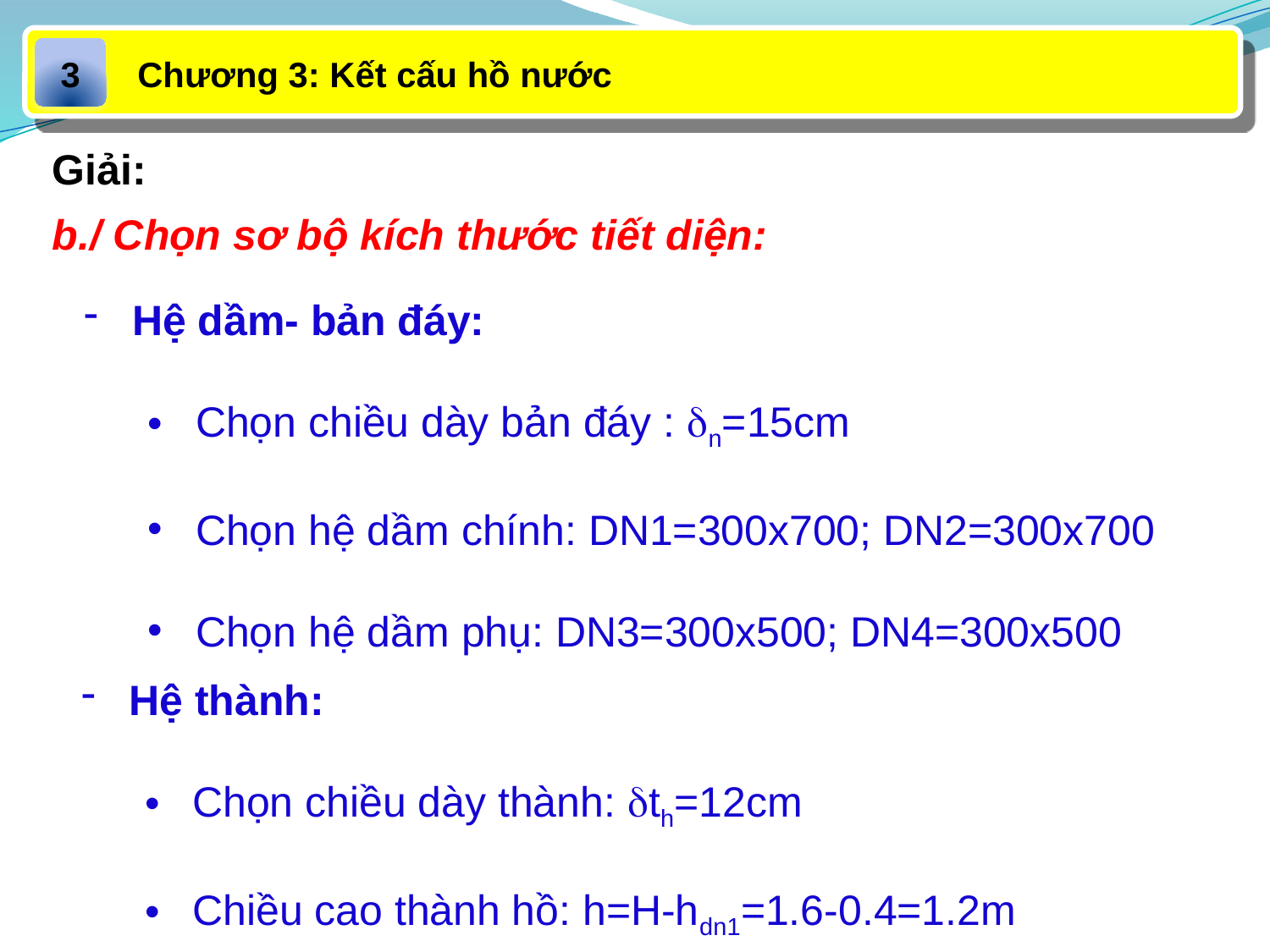

Chương 3: Kết cấu hồ nước
3

Giải:
b./ Chọn sơ bộ kích thước tiết diện:
Hệ dầm- bản đáy:

Chọn chiều dày bản đáy : δn=15cm

Chọn hệ dầm chính: DN1=300x700; DN2=300x700

Chọn hệ dầm phụ: DN3=300x500; DN4=300x500
Hệ thành:

Chọn chiều dày thành: δth=12cm

Chiều cao thành hồ: h=H-hdn1=1.6-0.4=1.2m